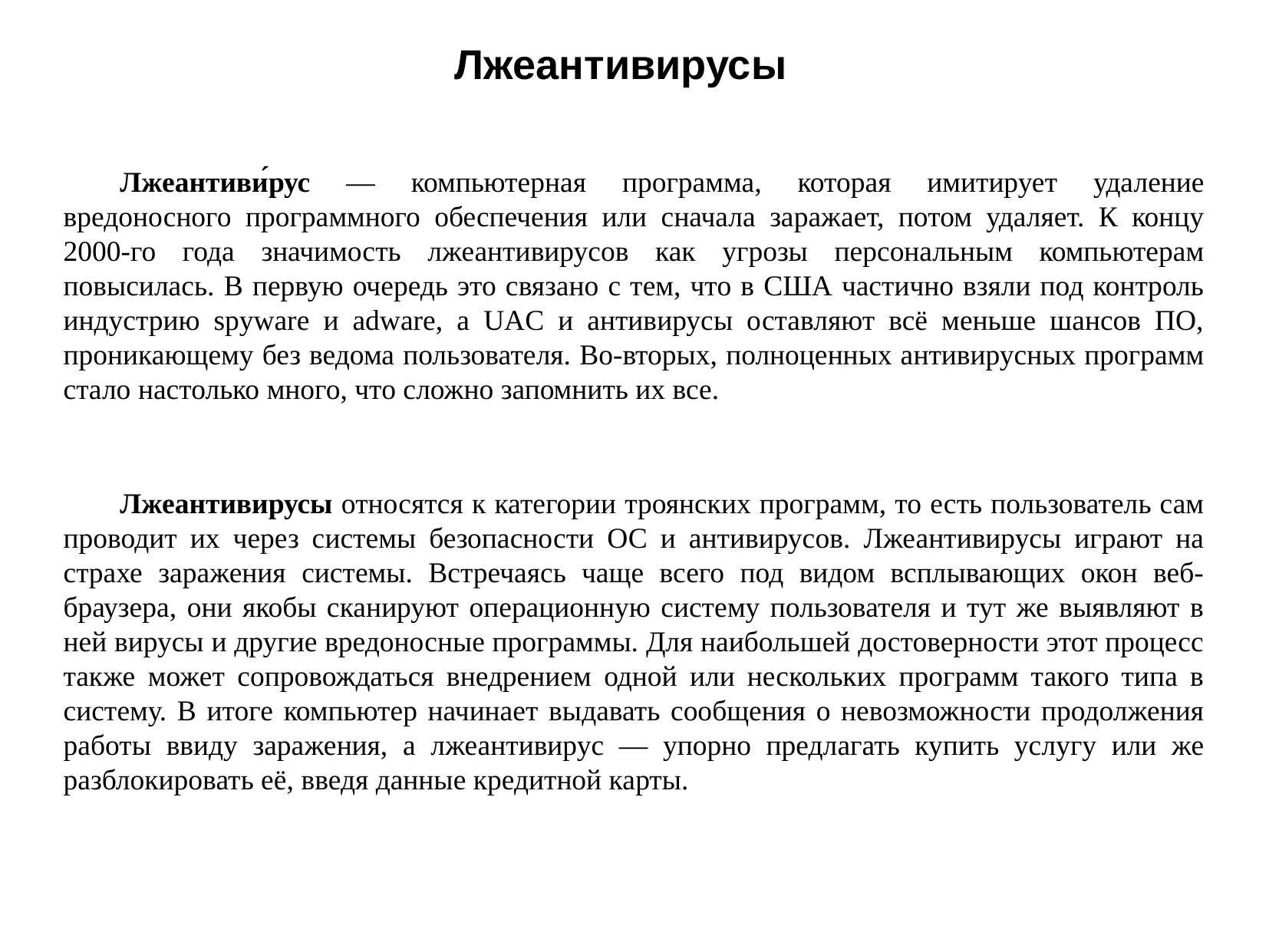

Лжеантивирусы

Лжеантиви́рус — компьютерная программа, которая имитирует удаление вредоносного программного обеспечения или сначала заражает, потом удаляет. К концу 2000-го года значимость лжеантивирусов как угрозы персональным компьютерам повысилась. В первую очередь это связано с тем, что в США частично взяли под контроль индустрию spyware и adware, а UAC и антивирусы оставляют всё меньше шансов ПО, проникающему без ведома пользователя. Во-вторых, полноценных антивирусных программ стало настолько много, что сложно запомнить их все.

Лжеантивирусы относятся к категории троянских программ, то есть пользователь сам проводит их через системы безопасности ОС и антивирусов. Лжеантивирусы играют на страхе заражения системы. Встречаясь чаще всего под видом всплывающих окон веб-браузера, они якобы сканируют операционную систему пользователя и тут же выявляют в ней вирусы и другие вредоносные программы. Для наибольшей достоверности этот процесс также может сопровождаться внедрением одной или нескольких программ такого типа в систему. В итоге компьютер начинает выдавать сообщения о невозможности продолжения работы ввиду заражения, а лжеантивирус — упорно предлагать купить услугу или же разблокировать её, введя данные кредитной карты.